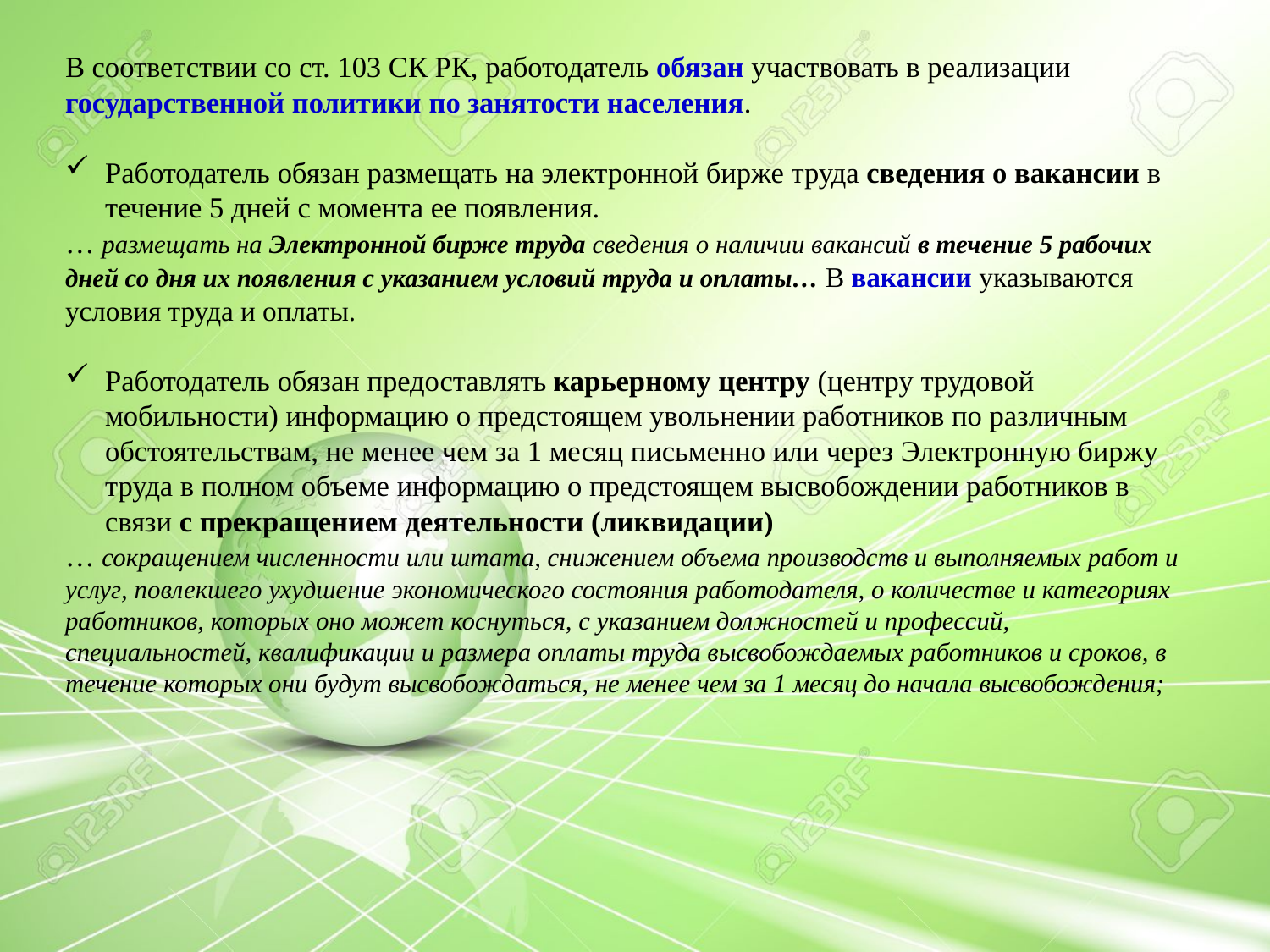

В соответствии со ст. 103 СК РК, работодатель обязан участвовать в реализации государственной политики по занятости населения.

Работодатель обязан размещать на электронной бирже труда сведения о вакансии в течение 5 дней с момента ее появления.
… размещать на Электронной бирже труда сведения о наличии вакансий в течение 5 рабочих дней со дня их появления с указанием условий труда и оплаты… В вакансии указываются условия труда и оплаты.

Работодатель обязан предоставлять карьерному центру (центру трудовой мобильности) информацию о предстоящем увольнении работников по различным обстоятельствам, не менее чем за 1 месяц письменно или через Электронную биржу труда в полном объеме информацию о предстоящем высвобождении работников в связи с прекращением деятельности (ликвидации)
… сокращением численности или штата, снижением объема производств и выполняемых работ и услуг, повлекшего ухудшение экономического состояния работодателя, о количестве и категориях работников, которых оно может коснуться, с указанием должностей и профессий, специальностей, квалификации и размера оплаты труда высвобождаемых работников и сроков, в течение которых они будут высвобождаться, не менее чем за 1 месяц до начала высвобождения;